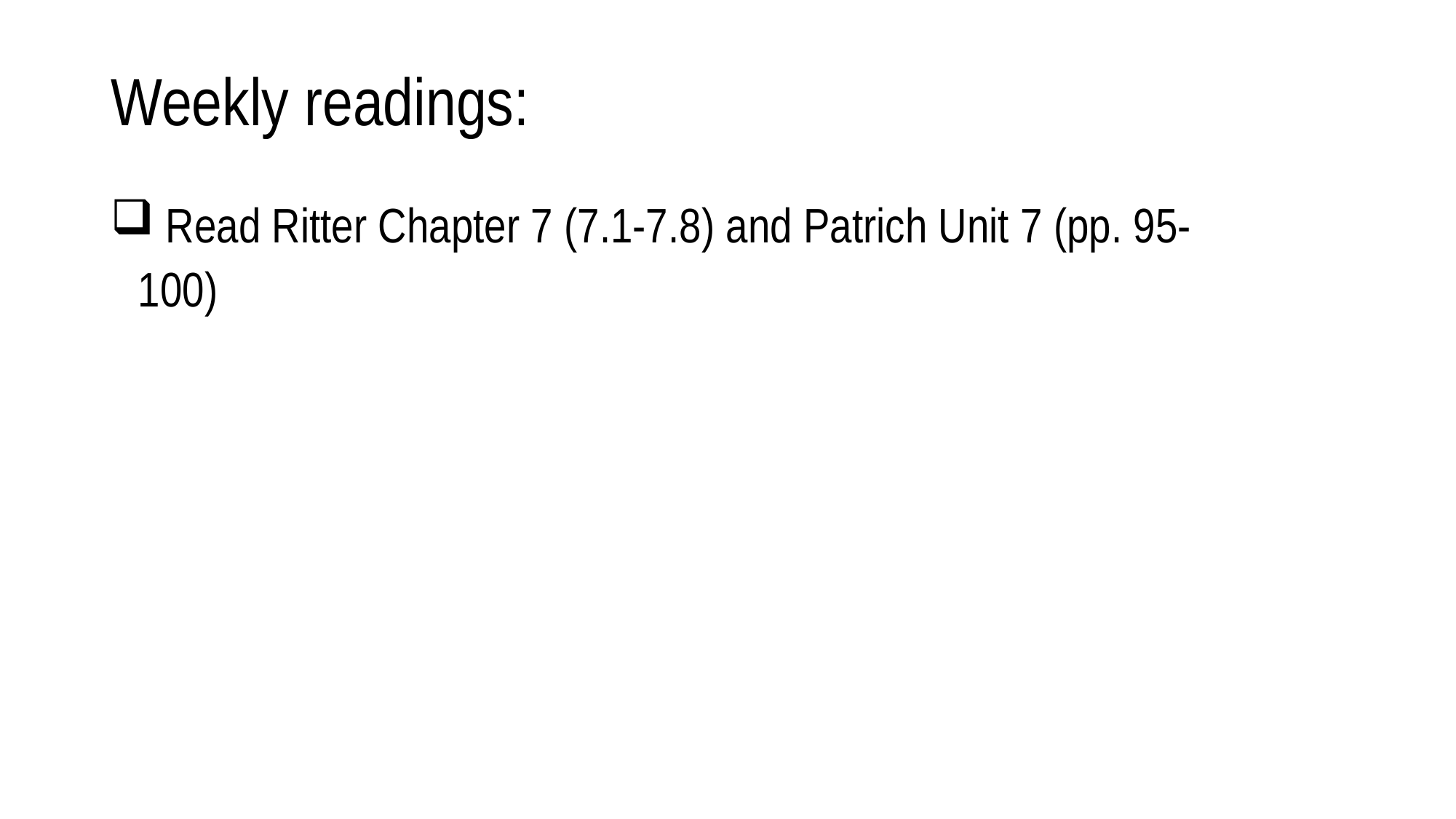

# Weekly readings:
 Read Ritter Chapter 7 (7.1-7.8) and Patrich Unit 7 (pp. 95-100)